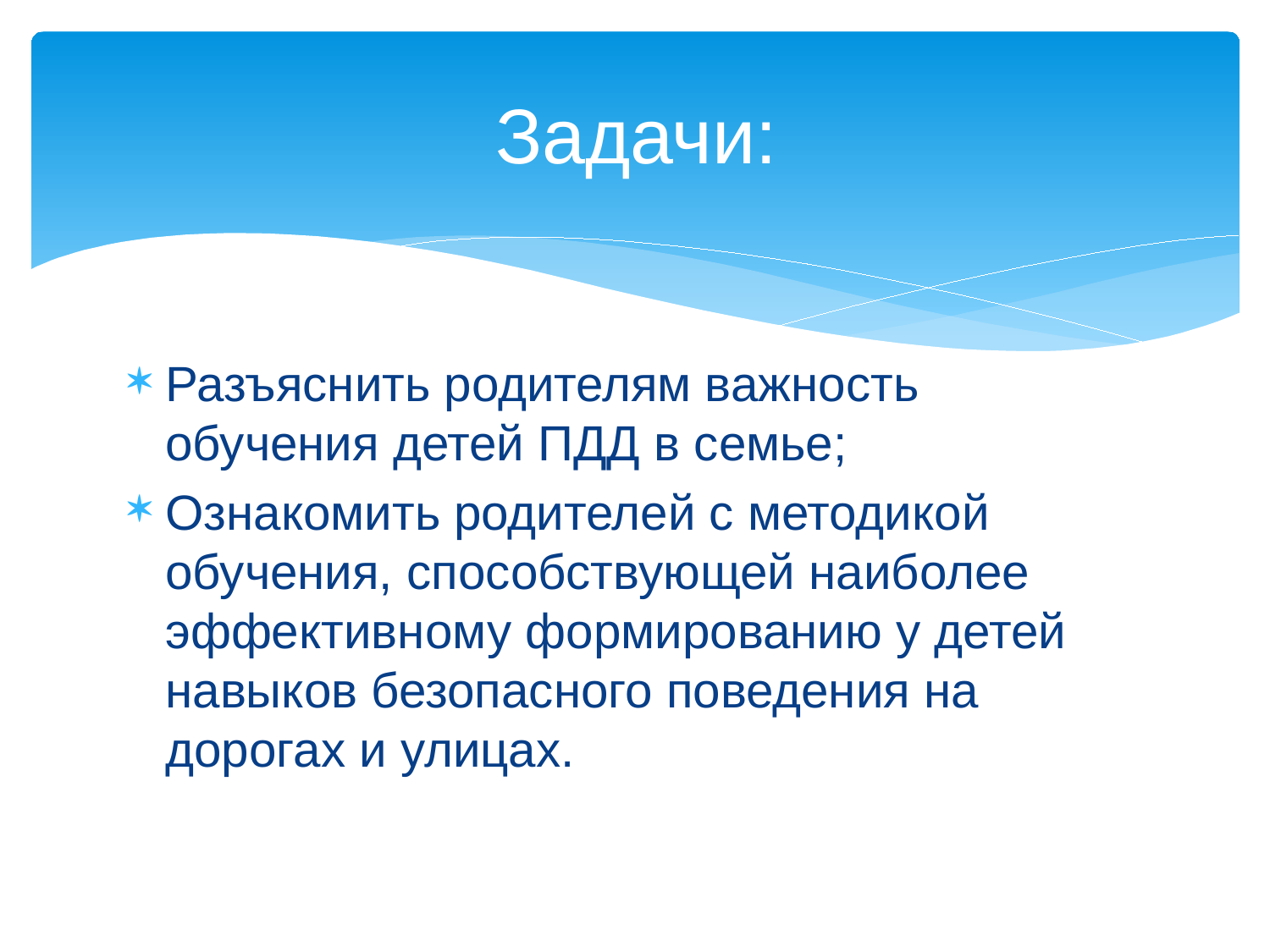

# Задачи:
Разъяснить родителям важность обучения детей ПДД в семье;
Ознакомить родителей с методикой обучения, способствующей наиболее эффективному формированию у детей навыков безопасного поведения на дорогах и улицах.